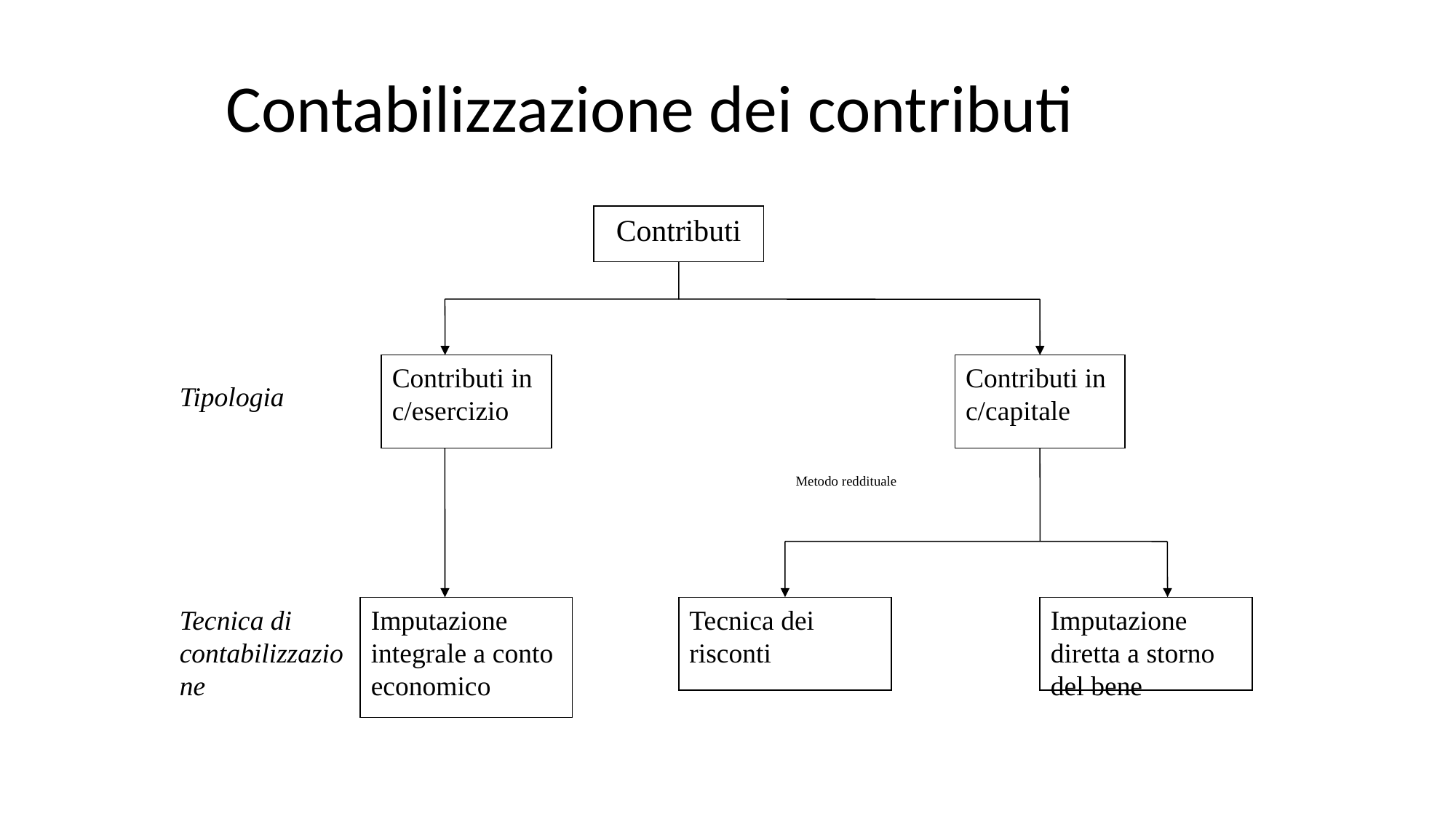

# Contabilizzazione dei contributi

Contributi

Contributi in c/esercizio
Contributi in c/capitale
Tipologia

Metodo reddituale

Tecnica di contabilizzazione
Imputazione integrale a conto economico
Tecnica dei risconti
Imputazione diretta a storno del bene